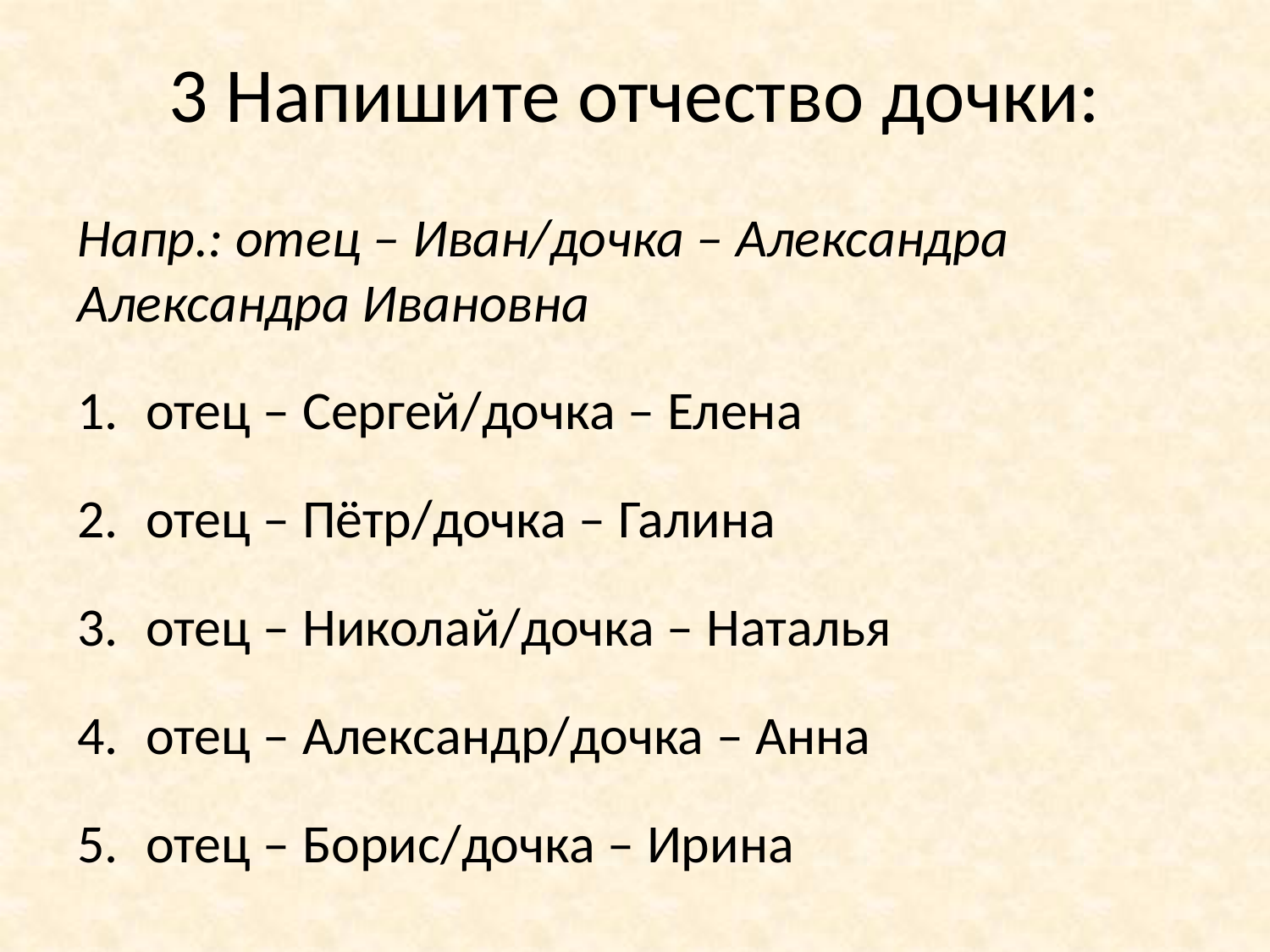

3 Напишите отчество дочки:
Напр.: отец – Иван/дочка – Александра	Александра Ивановна
отец – Сергей/дочка – Елена
отец – Пётр/дочка – Галина
отец – Николай/дочка – Наталья
отец – Александр/дочка – Анна
отец – Борис/дочка – Ирина